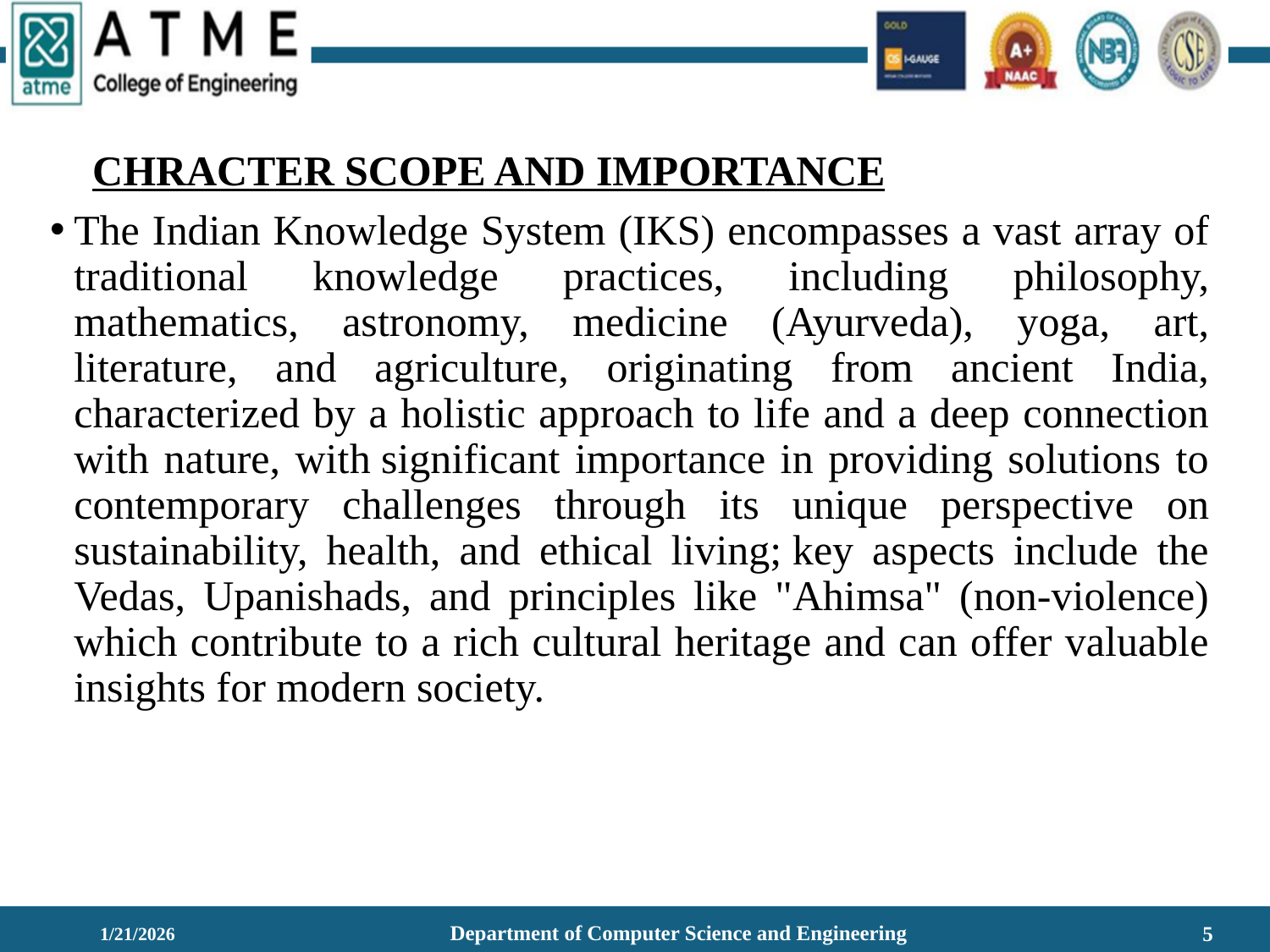

CHRACTER SCOPE AND IMPORTANCE
The Indian Knowledge System (IKS) encompasses a vast array of traditional knowledge practices, including philosophy, mathematics, astronomy, medicine (Ayurveda), yoga, art, literature, and agriculture, originating from ancient India, characterized by a holistic approach to life and a deep connection with nature, with significant importance in providing solutions to contemporary challenges through its unique perspective on sustainability, health, and ethical living; key aspects include the Vedas, Upanishads, and principles like "Ahimsa" (non-violence) which contribute to a rich cultural heritage and can offer valuable insights for modern society.
Department of Computer Science and Engineering
1/21/2026
5